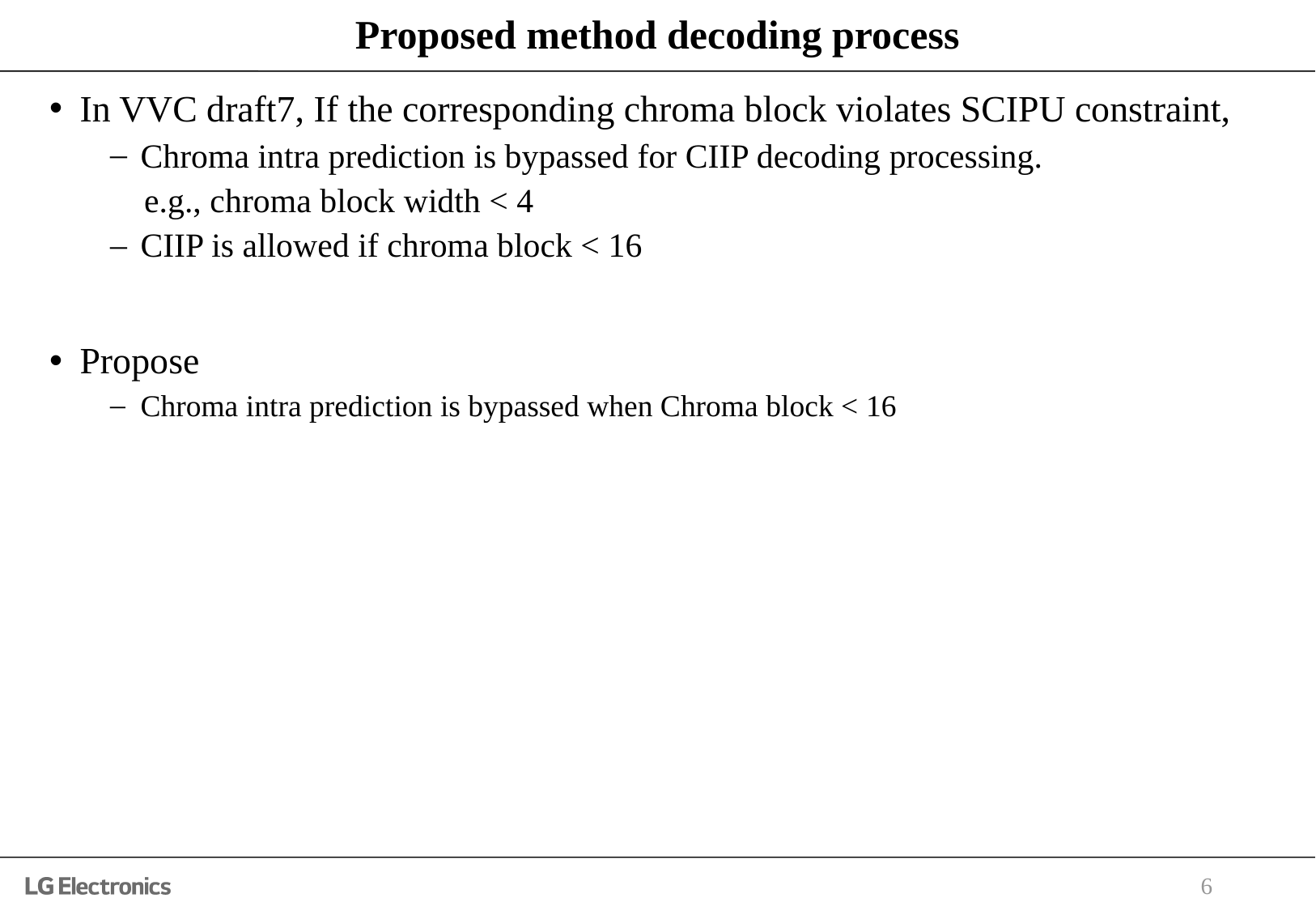

# Proposed method decoding process
In VVC draft7, If the corresponding chroma block violates SCIPU constraint,
Chroma intra prediction is bypassed for CIIP decoding processing.
    e.g., chroma block width < 4
CIIP is allowed if chroma block < 16

Propose
Chroma intra prediction is bypassed when Chroma block < 16
6